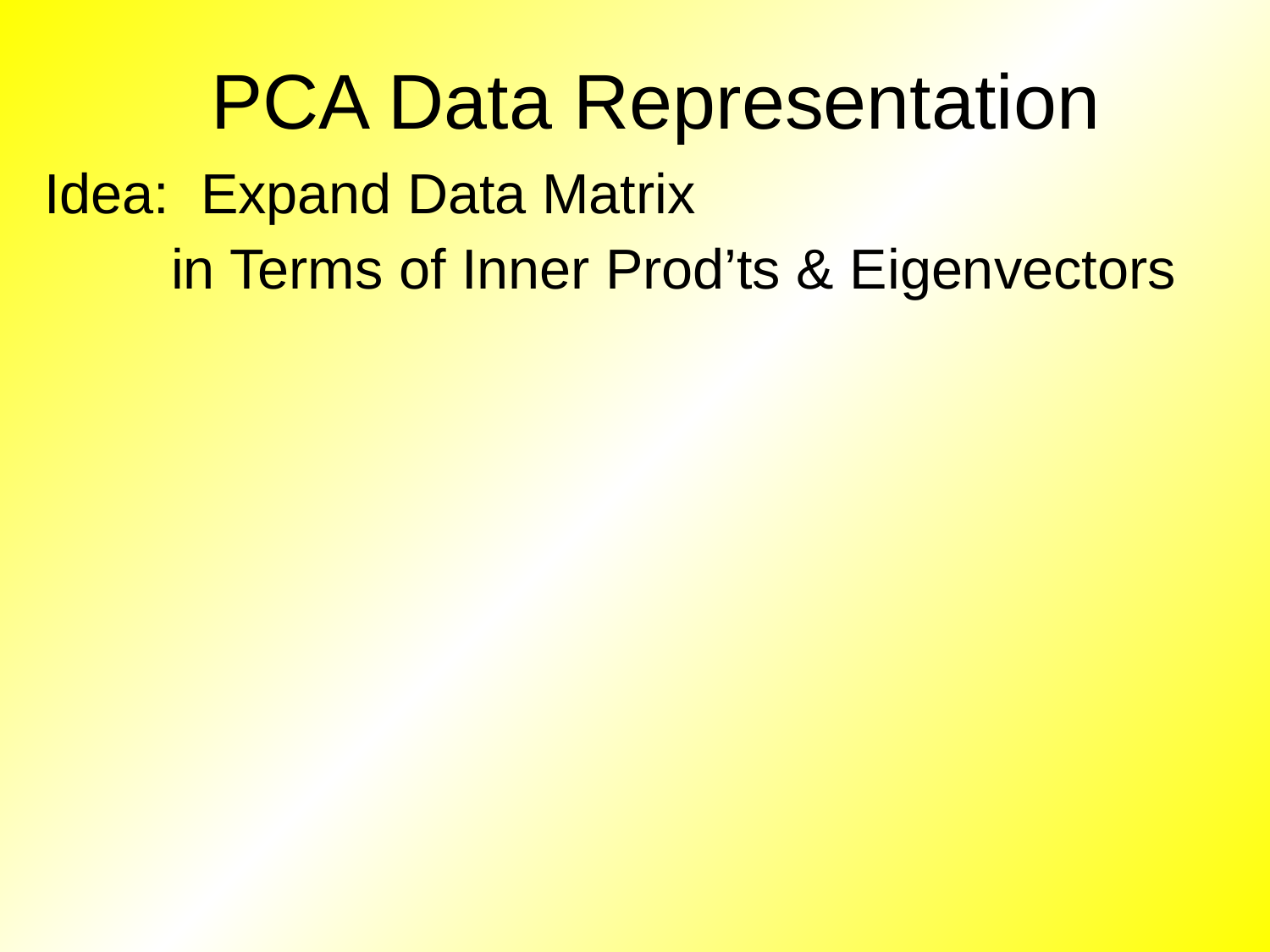

# PCA Data Representation
Idea:  Expand Data Matrix
	in Terms of Inner Prod’ts & Eigenvectors